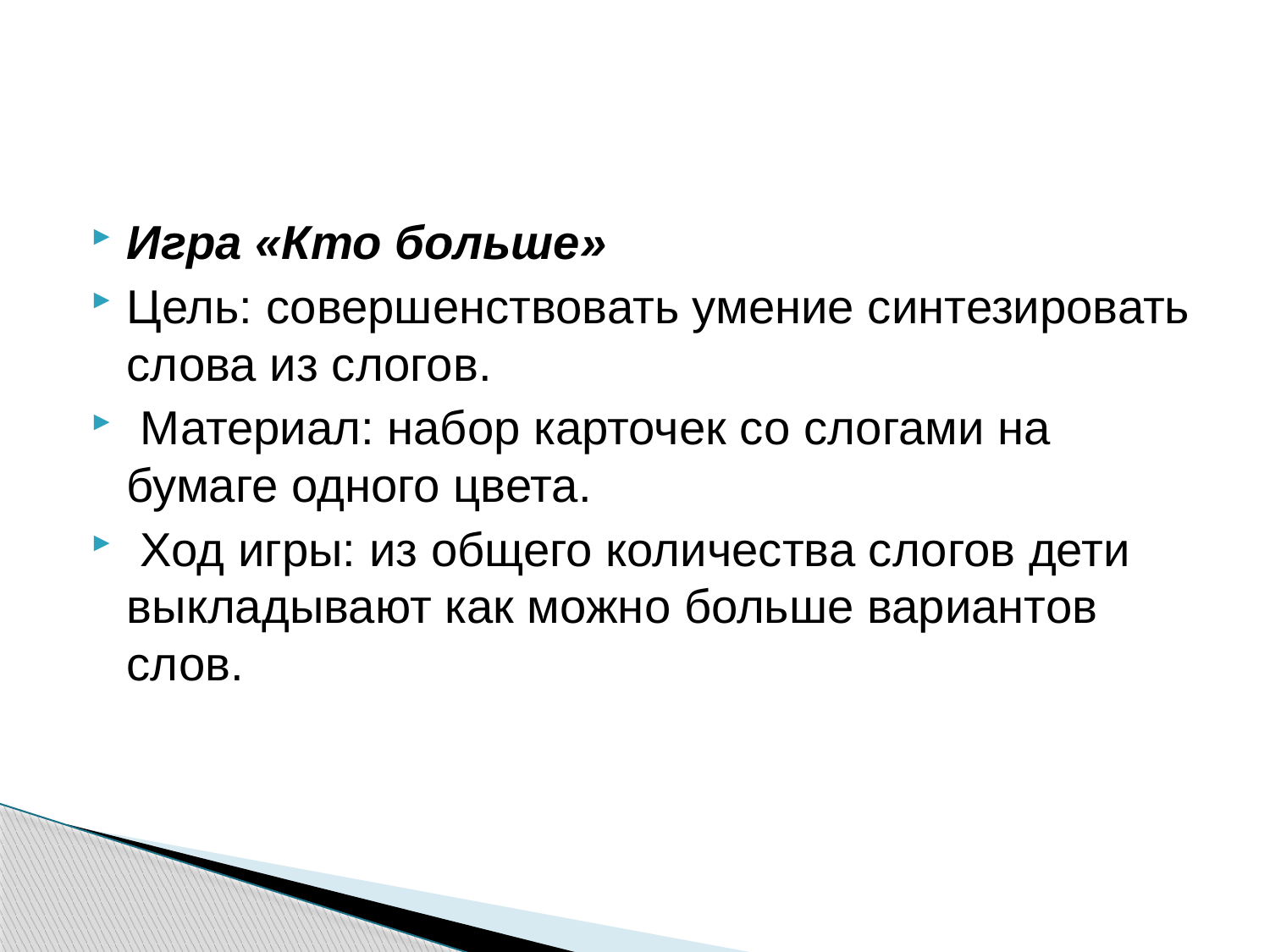

#
Игра «Кто больше»
Цель: совершенствовать умение синтезировать слова из слогов.
 Материал: набор карточек со слогами на бумаге одного цвета.
 Ход игры: из общего количества слогов дети выкладывают как можно больше вариантов слов.